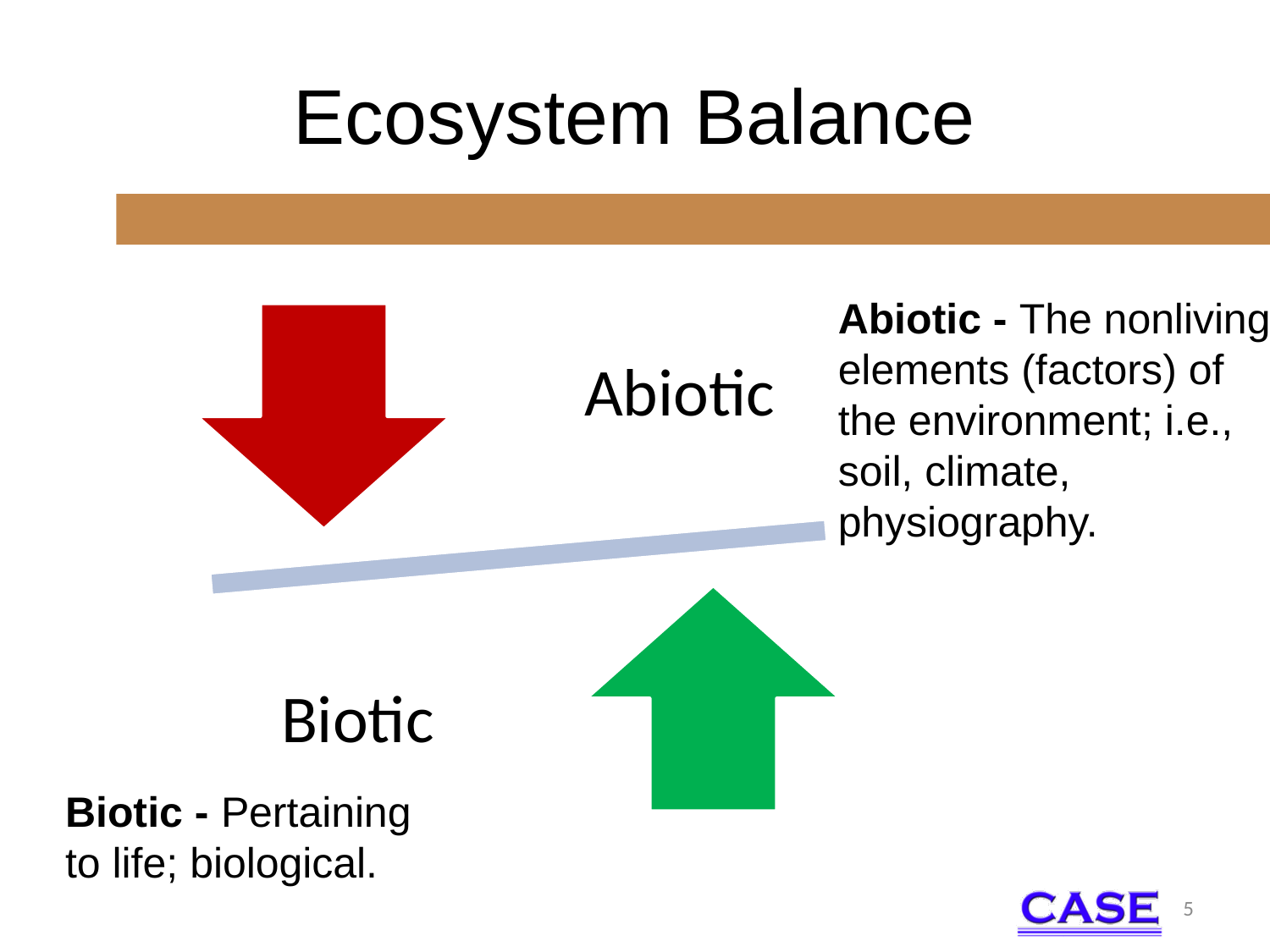

# Ecosystem Balance
Abiotic
Biotic
Abiotic - The nonliving elements (factors) of the environment; i.e., soil, climate, physiography.
Biotic - Pertaining to life; biological.
5